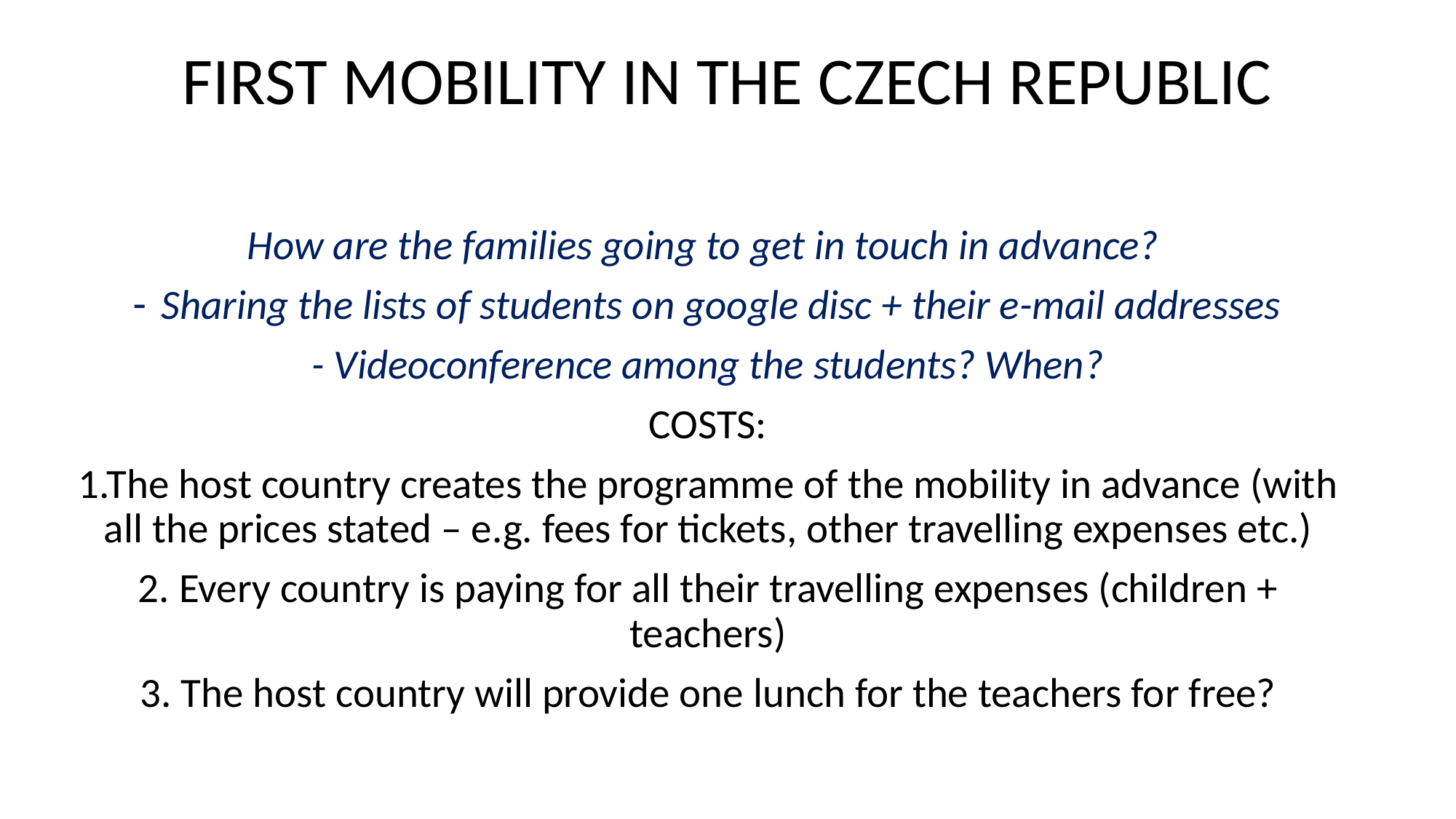

# FIRST MOBILITY IN THE CZECH REPUBLIC
How are the families going to get in touch in advance?
Sharing the lists of students on google disc + their e-mail addresses
- Videoconference among the students? When?
COSTS:
1.The host country creates the programme of the mobility in advance (with all the prices stated – e.g. fees for tickets, other travelling expenses etc.)
2. Every country is paying for all their travelling expenses (children + teachers)
3. The host country will provide one lunch for the teachers for free?